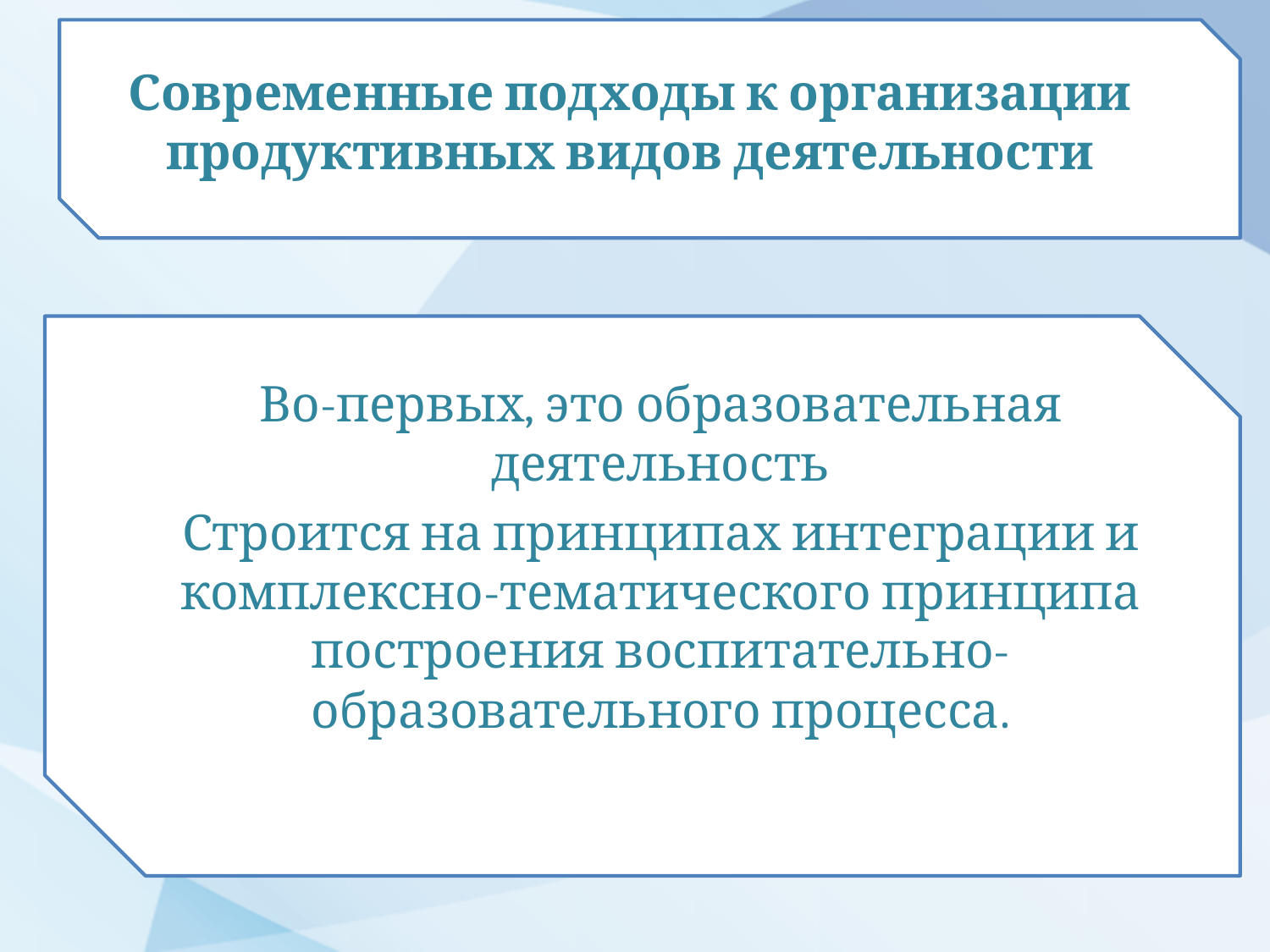

# Современные подходы к организации продуктивных видов деятельности

Во-первых, это образовательная деятельность
Строится на принципах интеграции и комплексно-тематического принципа построения воспитательно-образовательного процесса.